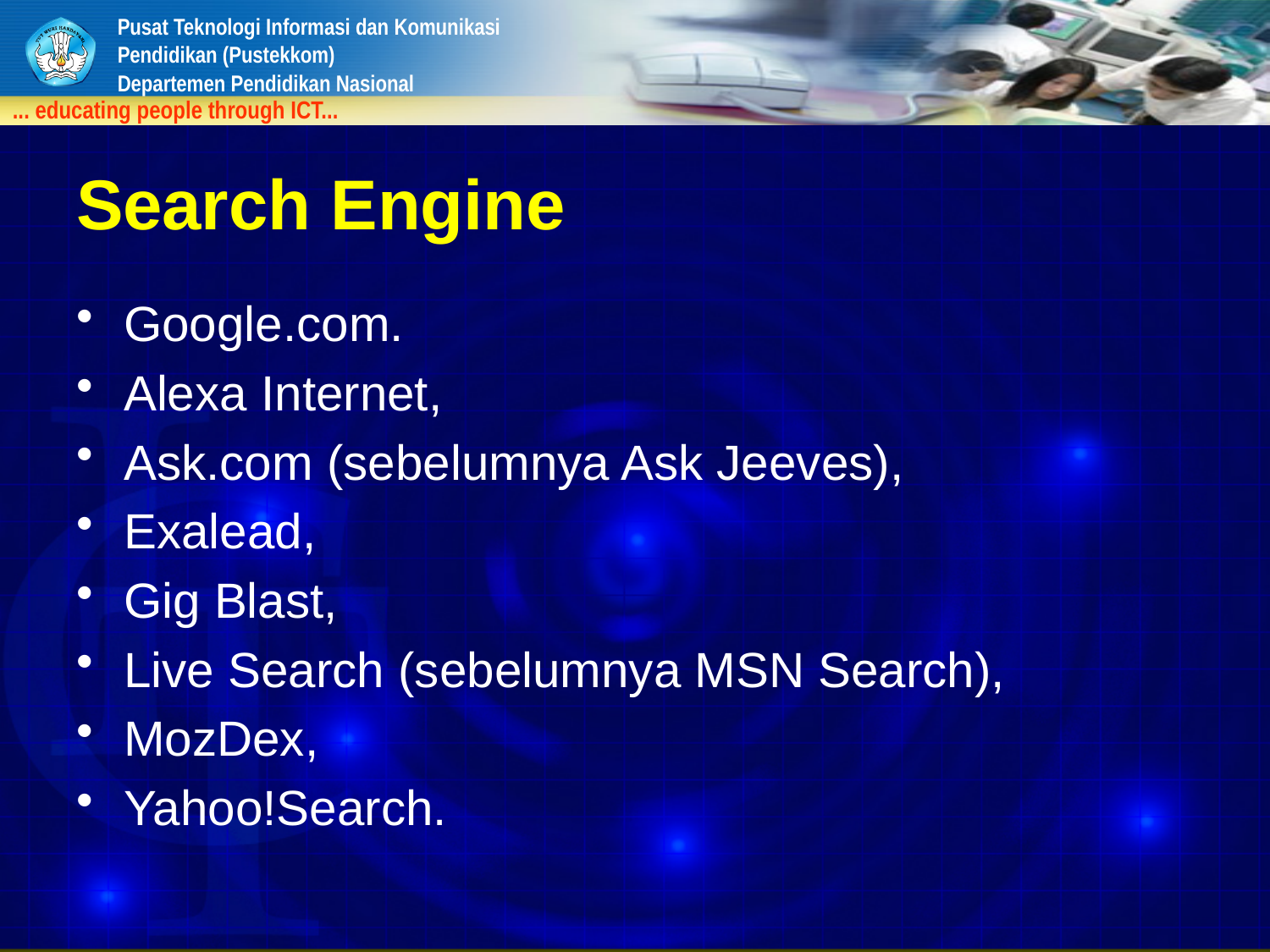

# Search Engine
Google.com.
Alexa Internet,
Ask.com (sebelumnya Ask Jeeves),
Exalead,
Gig Blast,
Live Search (sebelumnya MSN Search),
MozDex,
Yahoo!Search.